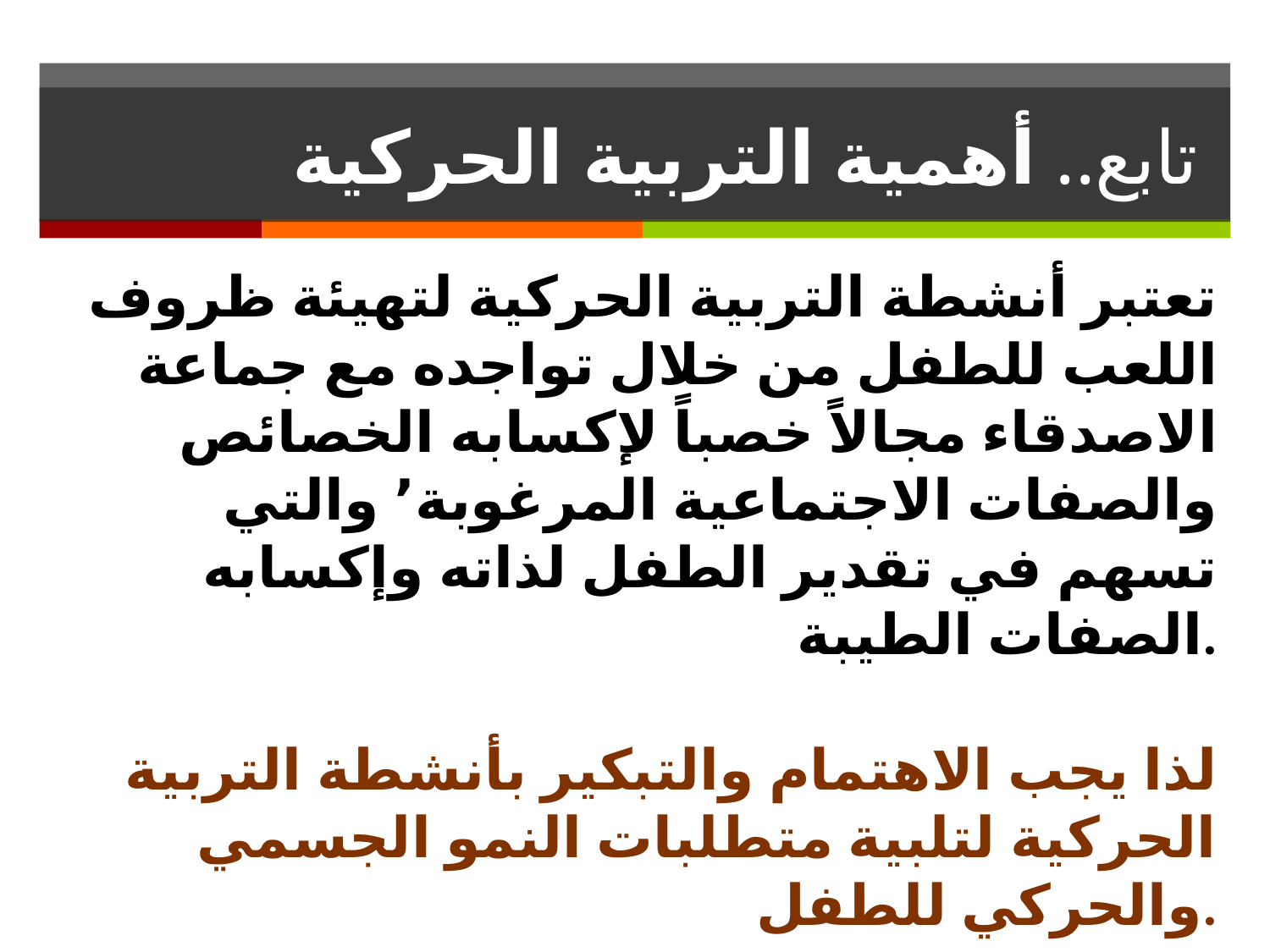

# تابع.. أهمية التربية الحركية
تعتبر أنشطة التربية الحركية لتهيئة ظروف اللعب للطفل من خلال تواجده مع جماعة الاصدقاء مجالاً خصباً لإكسابه الخصائص والصفات الاجتماعية المرغوبة٬ والتي تسهم في تقدير الطفل لذاته وإكسابه الصفات الطيبة.

لذا يجب الاهتمام والتبكير بأنشطة التربية الحركية لتلبية متطلبات النمو الجسمي والحركي للطفل.